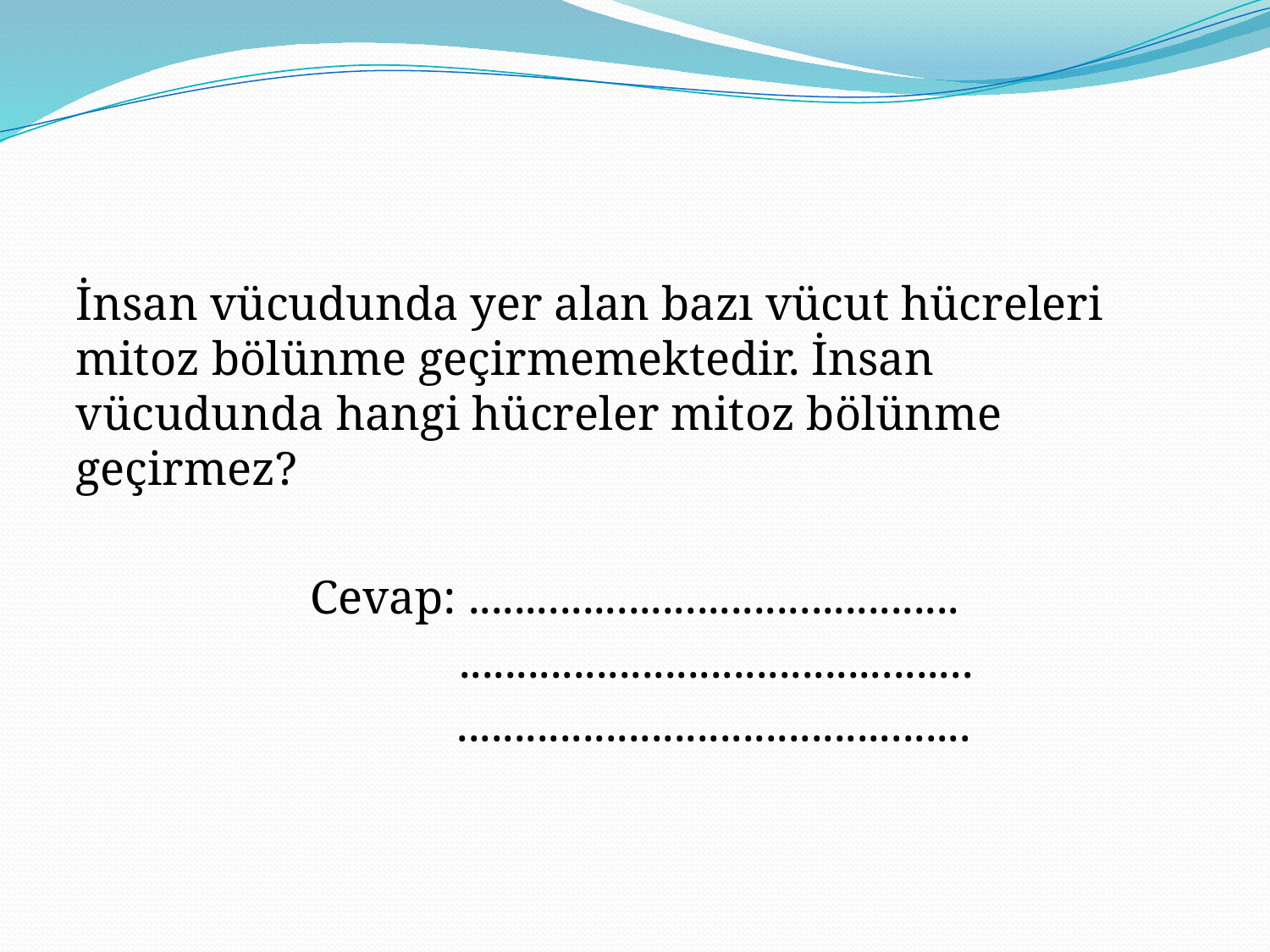

İnsan vücudunda yer alan bazı vücut hücreleri mitoz bölünme geçirmemektedir. İnsan vücudunda hangi hücreler mitoz bölünme geçirmez?

Cevap: ...........................................
	   .............................................
			.............................................